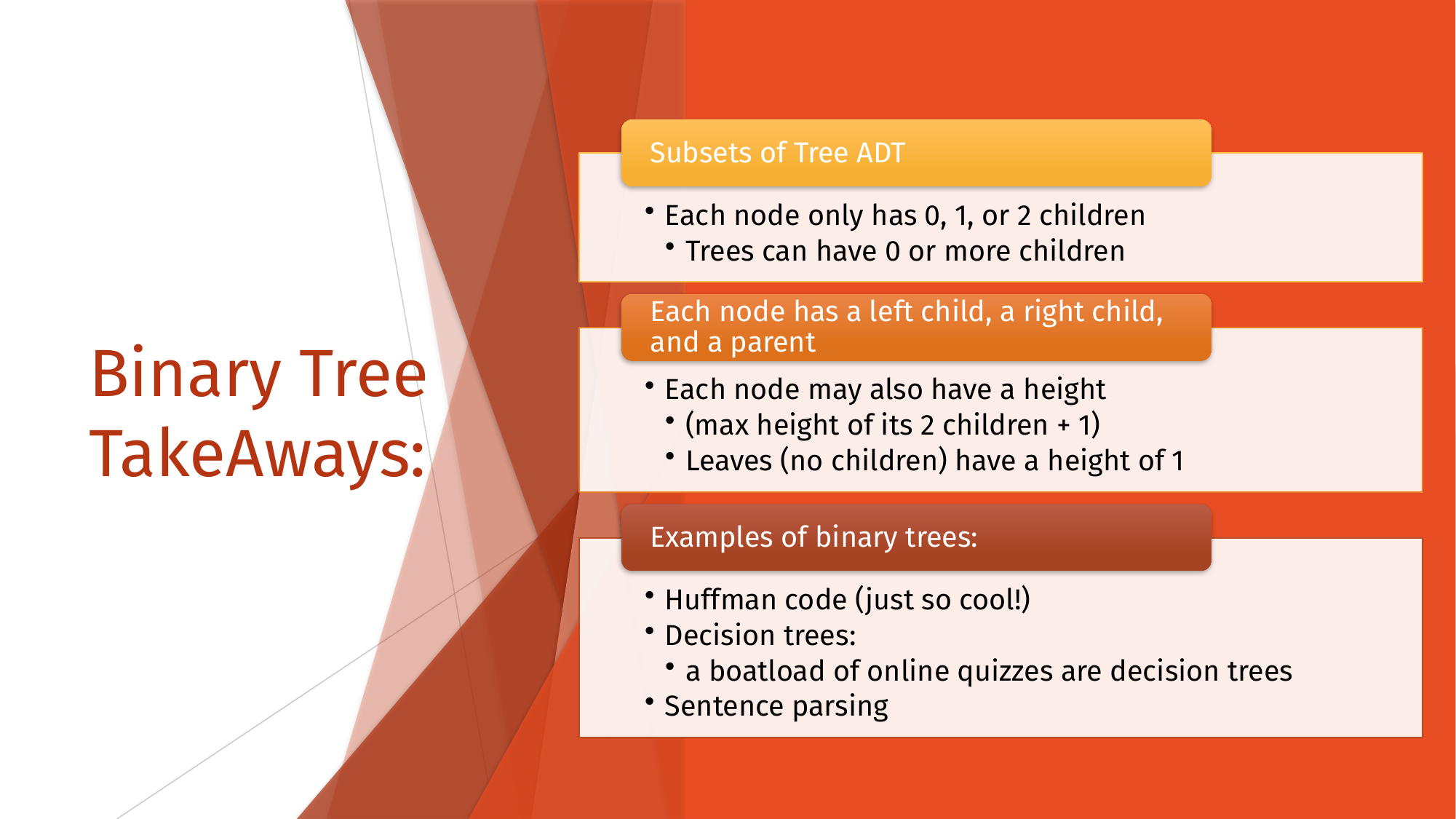

Each node only has 0, 1, or 2 children
Trees can have 0 or more children
Subsets of Tree ADT
Each node may also have a height
(max height of its 2 children + 1)
Leaves (no children) have a height of 1
Each node has a left child, a right child, and a parent
Huffman code (just so cool!)
Decision trees:
a boatload of online quizzes are decision trees
Sentence parsing
Examples of binary trees:
# Binary Tree TakeAways: